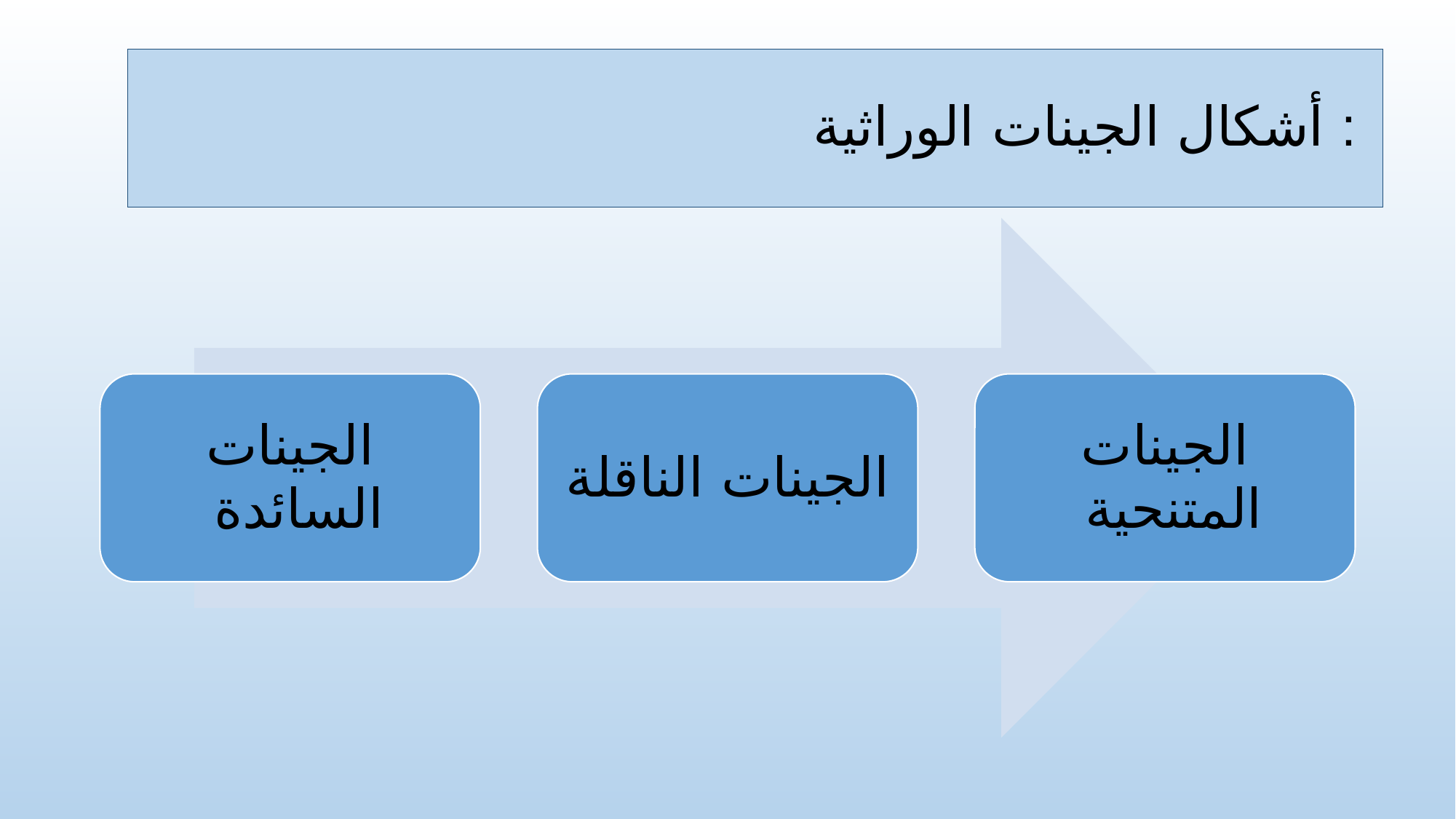

# أشكال الجينات الوراثية :
الجينات السائدة
الجينات الناقلة
الجينات المتنحية